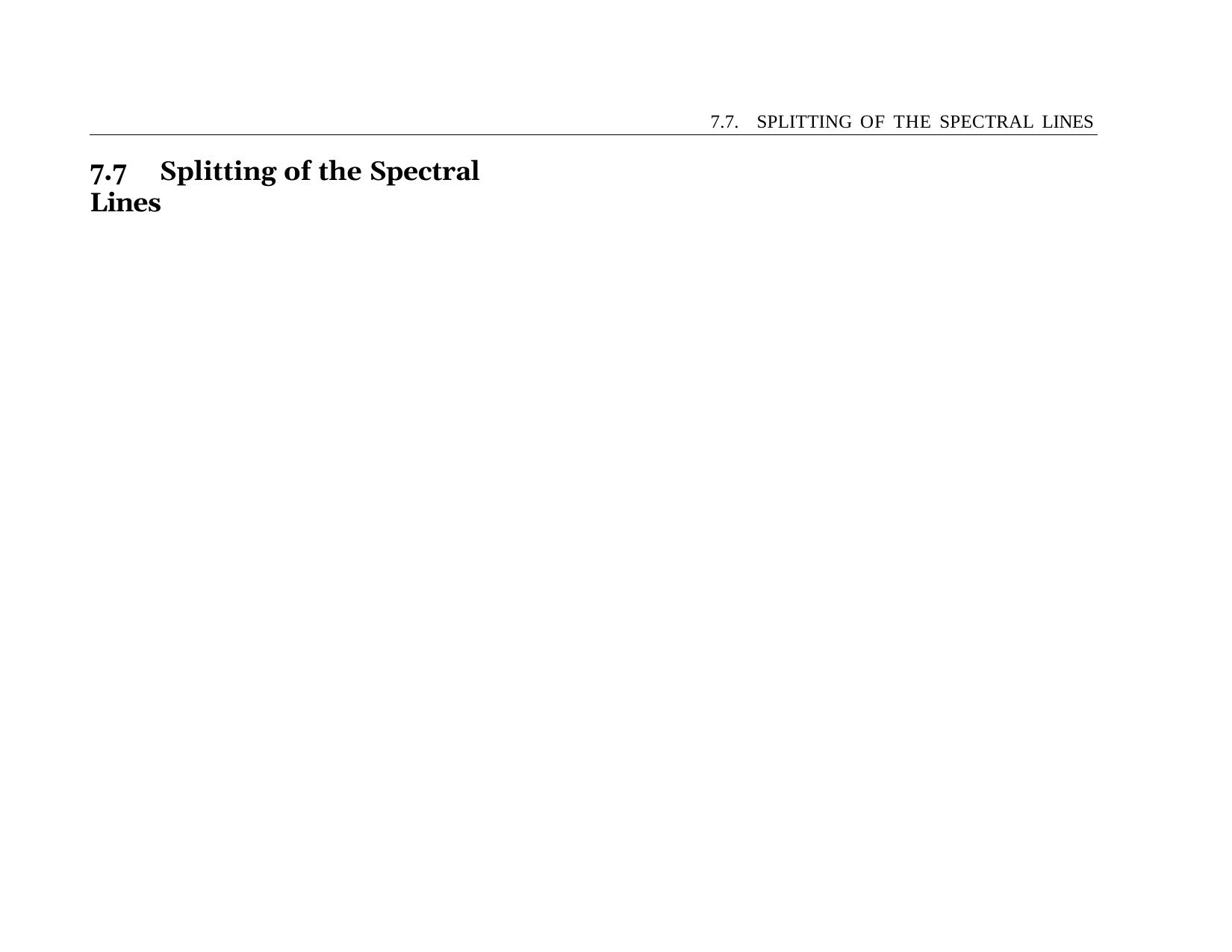

7.7.  SPLITTING OF THE SPECTRAL LINES

7.7	Splitting of the Spectral Lines